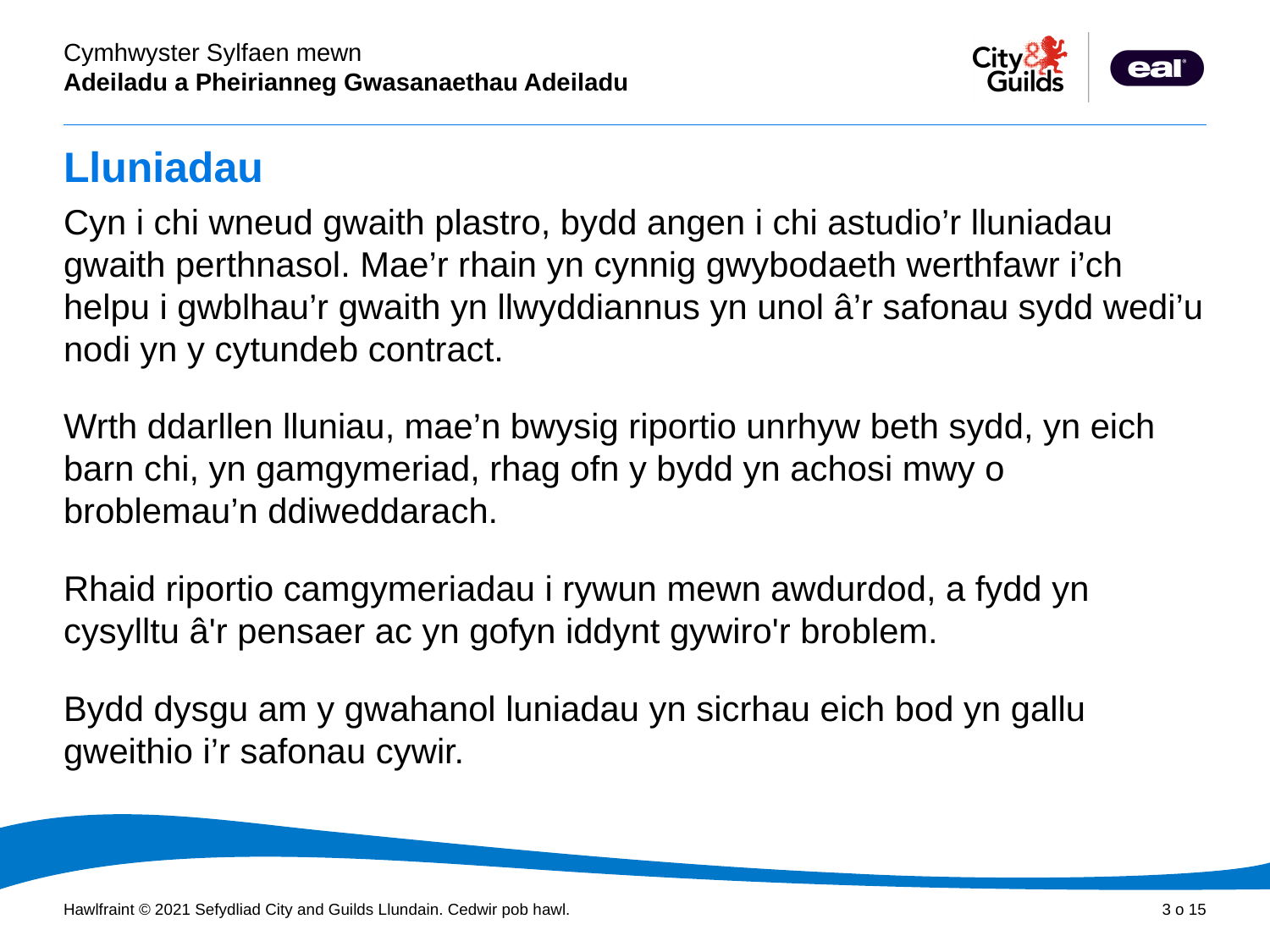

# Lluniadau
Cyn i chi wneud gwaith plastro, bydd angen i chi astudio’r lluniadau gwaith perthnasol. Mae’r rhain yn cynnig gwybodaeth werthfawr i’ch helpu i gwblhau’r gwaith yn llwyddiannus yn unol â’r safonau sydd wedi’u nodi yn y cytundeb contract.
Wrth ddarllen lluniau, mae’n bwysig riportio unrhyw beth sydd, yn eich barn chi, yn gamgymeriad, rhag ofn y bydd yn achosi mwy o broblemau’n ddiweddarach.
Rhaid riportio camgymeriadau i rywun mewn awdurdod, a fydd yn cysylltu â'r pensaer ac yn gofyn iddynt gywiro'r broblem.
Bydd dysgu am y gwahanol luniadau yn sicrhau eich bod yn gallu gweithio i’r safonau cywir.